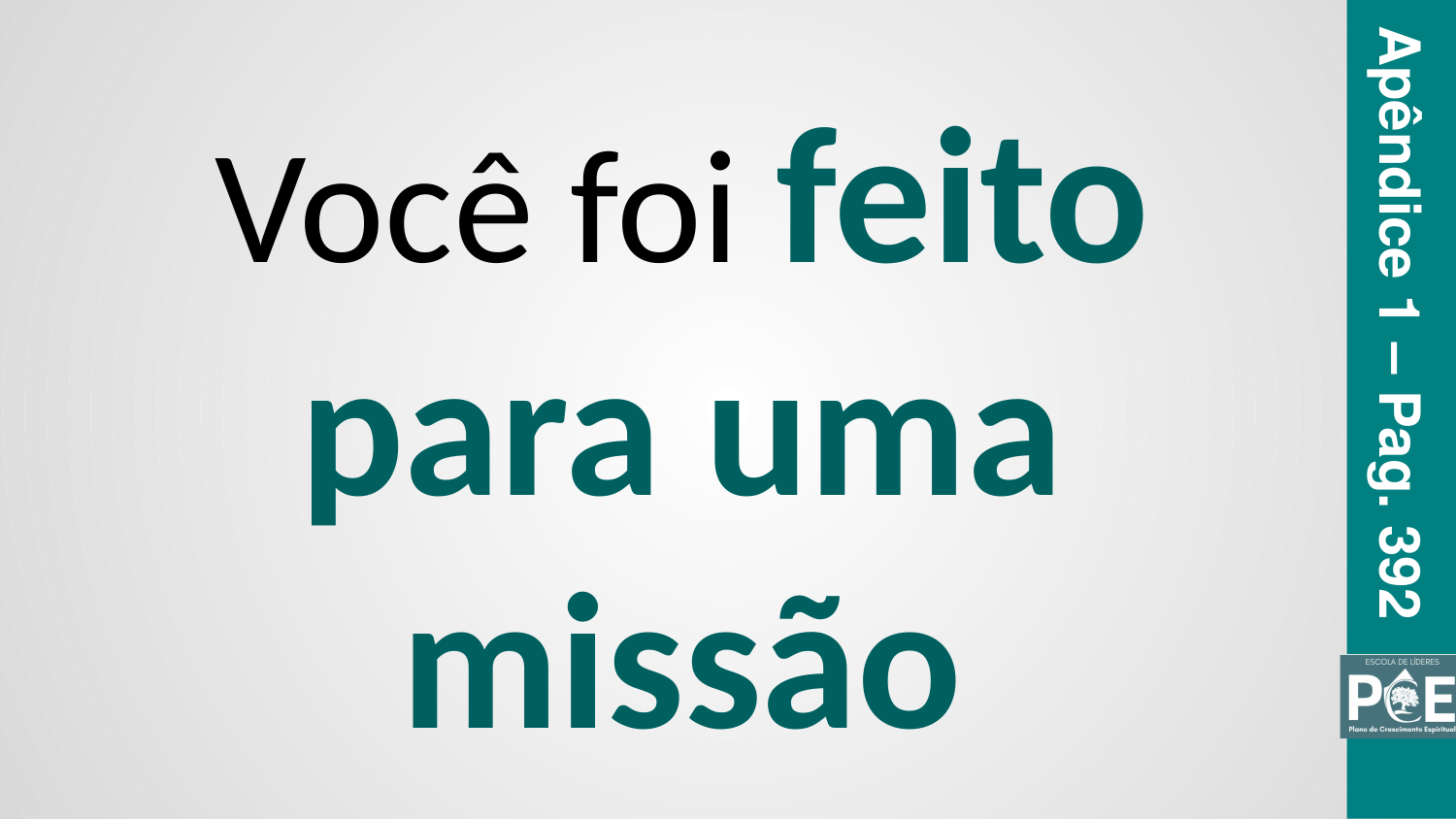

Você foi feito para uma missão
Apêndice 1 – Pag. 392